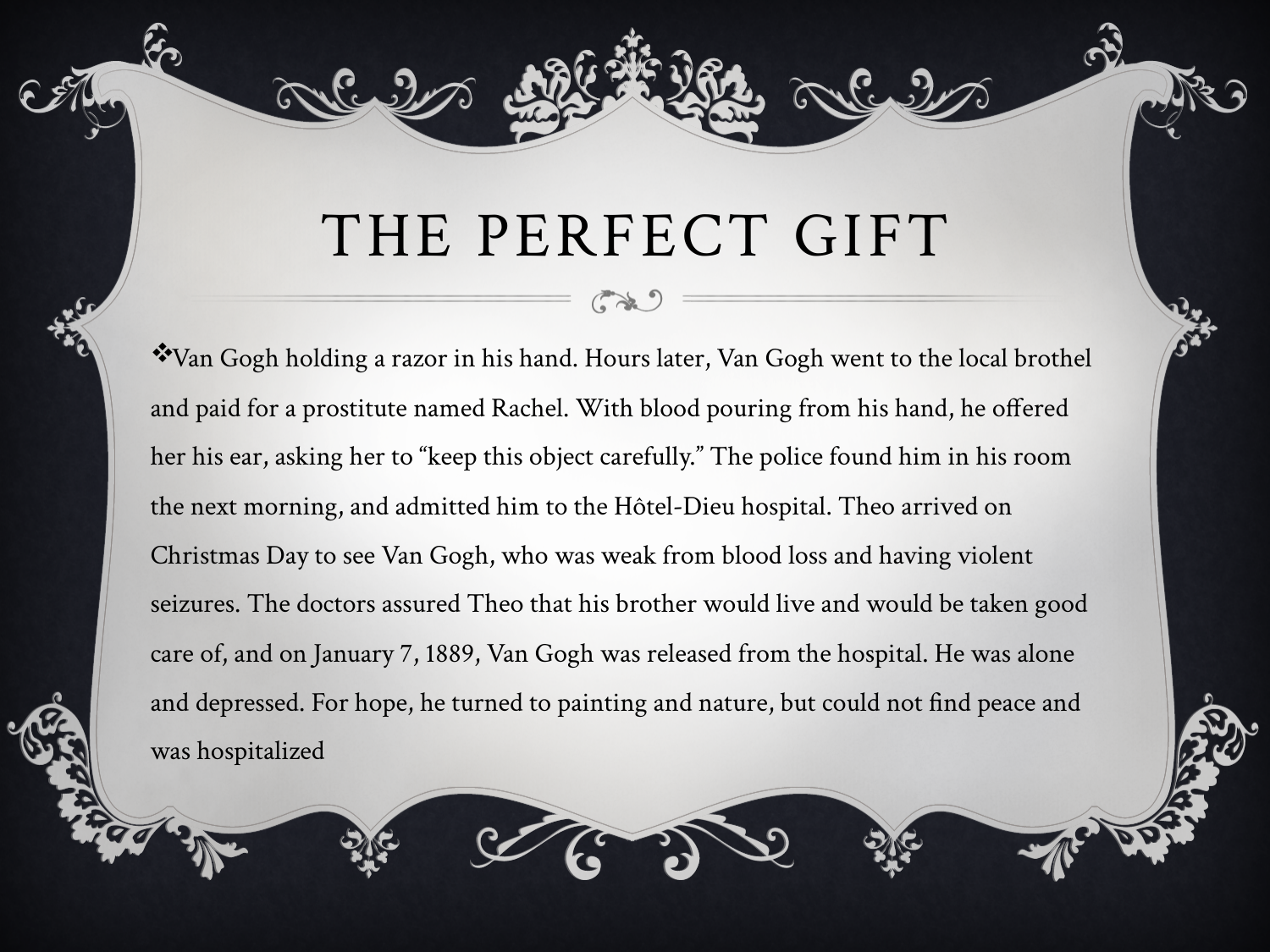

# The perfect gift
Van Gogh holding a razor in his hand. Hours later, Van Gogh went to the local brothel and paid for a prostitute named Rachel. With blood pouring from his hand, he offered her his ear, asking her to “keep this object carefully.” The police found him in his room the next morning, and admitted him to the Hôtel-Dieu hospital. Theo arrived on Christmas Day to see Van Gogh, who was weak from blood loss and having violent seizures. The doctors assured Theo that his brother would live and would be taken good care of, and on January 7, 1889, Van Gogh was released from the hospital. He was alone and depressed. For hope, he turned to painting and nature, but could not find peace and was hospitalized